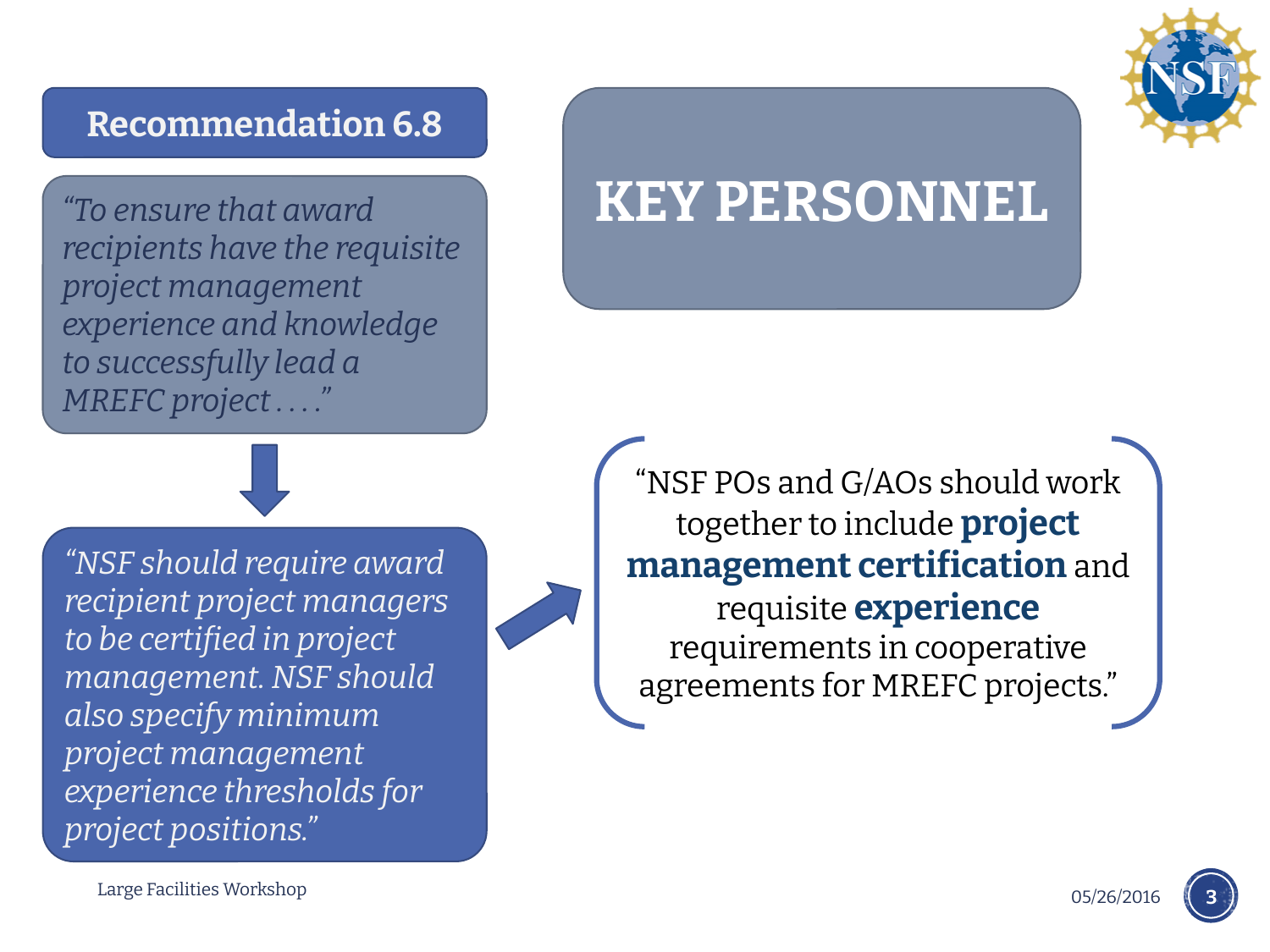

Recommendation 6.8
KEY PERSONNEL
“To ensure that award recipients have the requisite project management experience and knowledge to successfully lead a MREFC project . . . .”
“NSF POs and G/AOs should work together to include project management certification and requisite experience requirements in cooperative agreements for MREFC projects.”

“NSF should require award recipient project managers to be certified in project management. NSF should also specify minimum project management experience thresholds for project positions.”

Large Facilities Workshop
05/26/2016
3